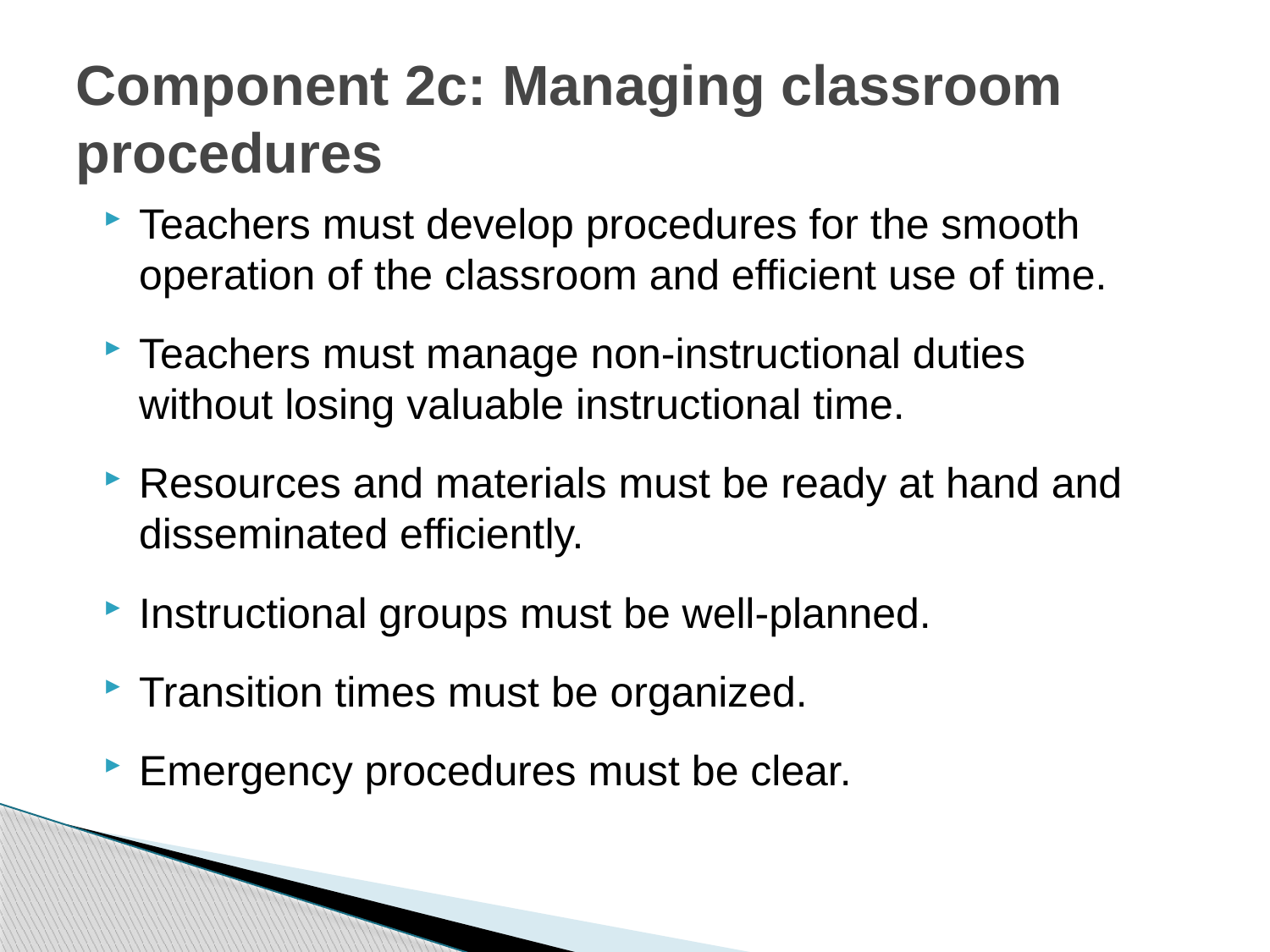

Component 2c: Managing classroom procedures
Teachers must develop procedures for the smooth operation of the classroom and efficient use of time.
Teachers must manage non-instructional duties without losing valuable instructional time.
Resources and materials must be ready at hand and disseminated efficiently.
Instructional groups must be well-planned.
Transition times must be organized.
Emergency procedures must be clear.